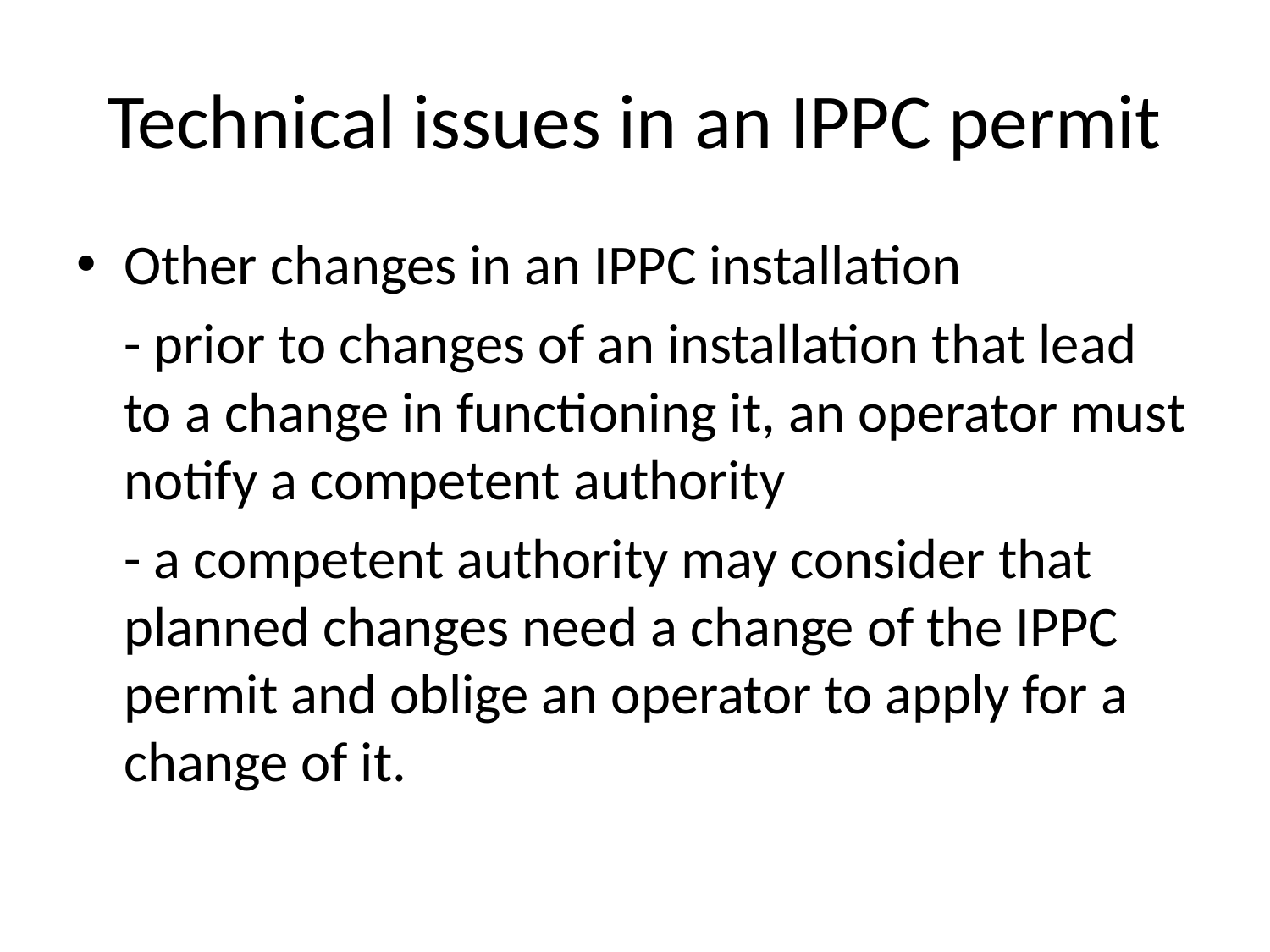

# Technical issues in an IPPC permit
Other changes in an IPPC installation
	- prior to changes of an installation that lead to a change in functioning it, an operator must notify a competent authority
	- a competent authority may consider that planned changes need a change of the IPPC permit and oblige an operator to apply for a change of it.